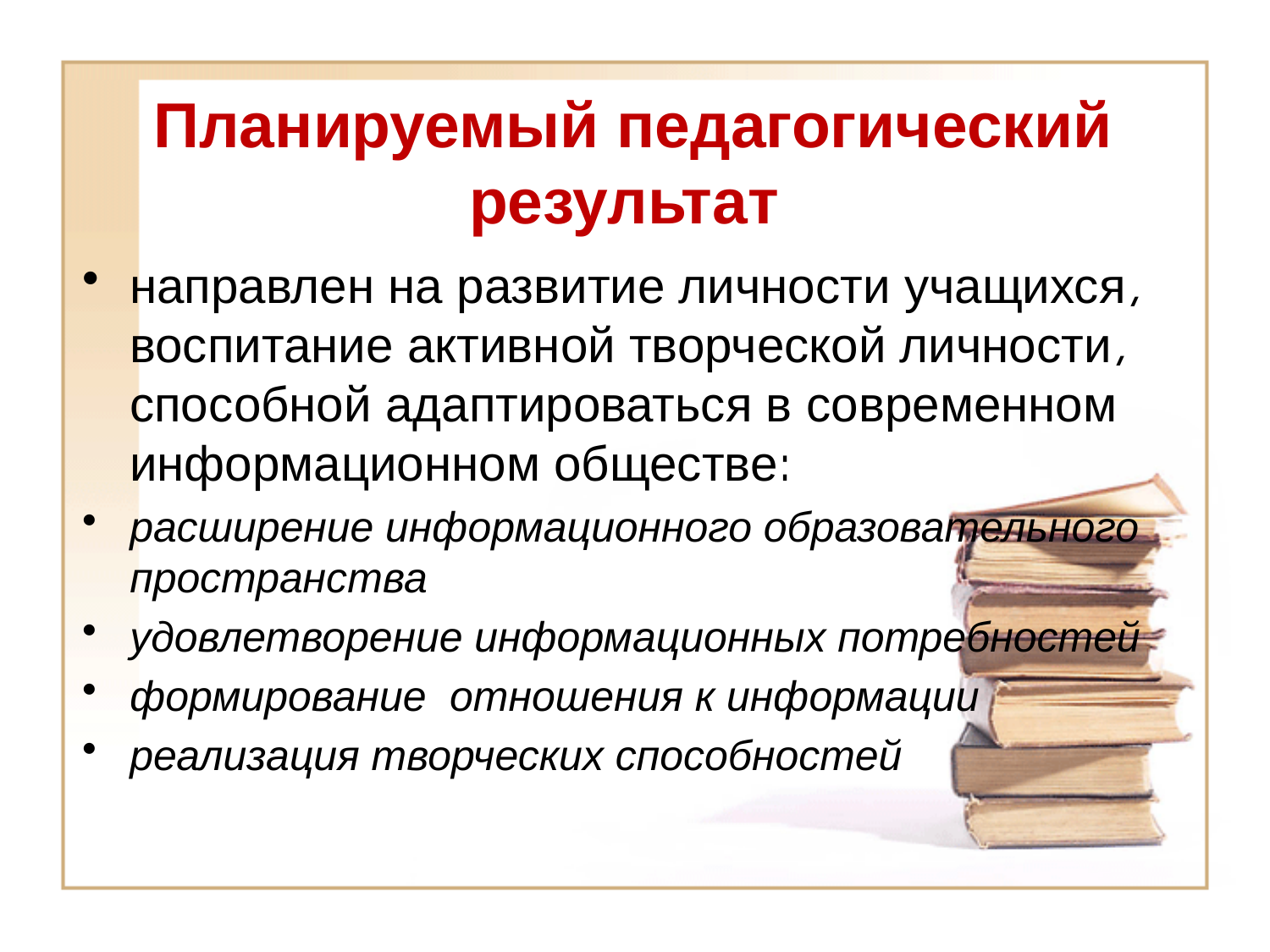

# Планируемый педагогический результат
направлен на развитие личности учащихся, воспитание активной творческой личности, способной адаптироваться в современном информационном обществе:
расширение информационного образовательного пространства
удовлетворение информационных потребностей
формирование  отношения к информации
реализация творческих способностей